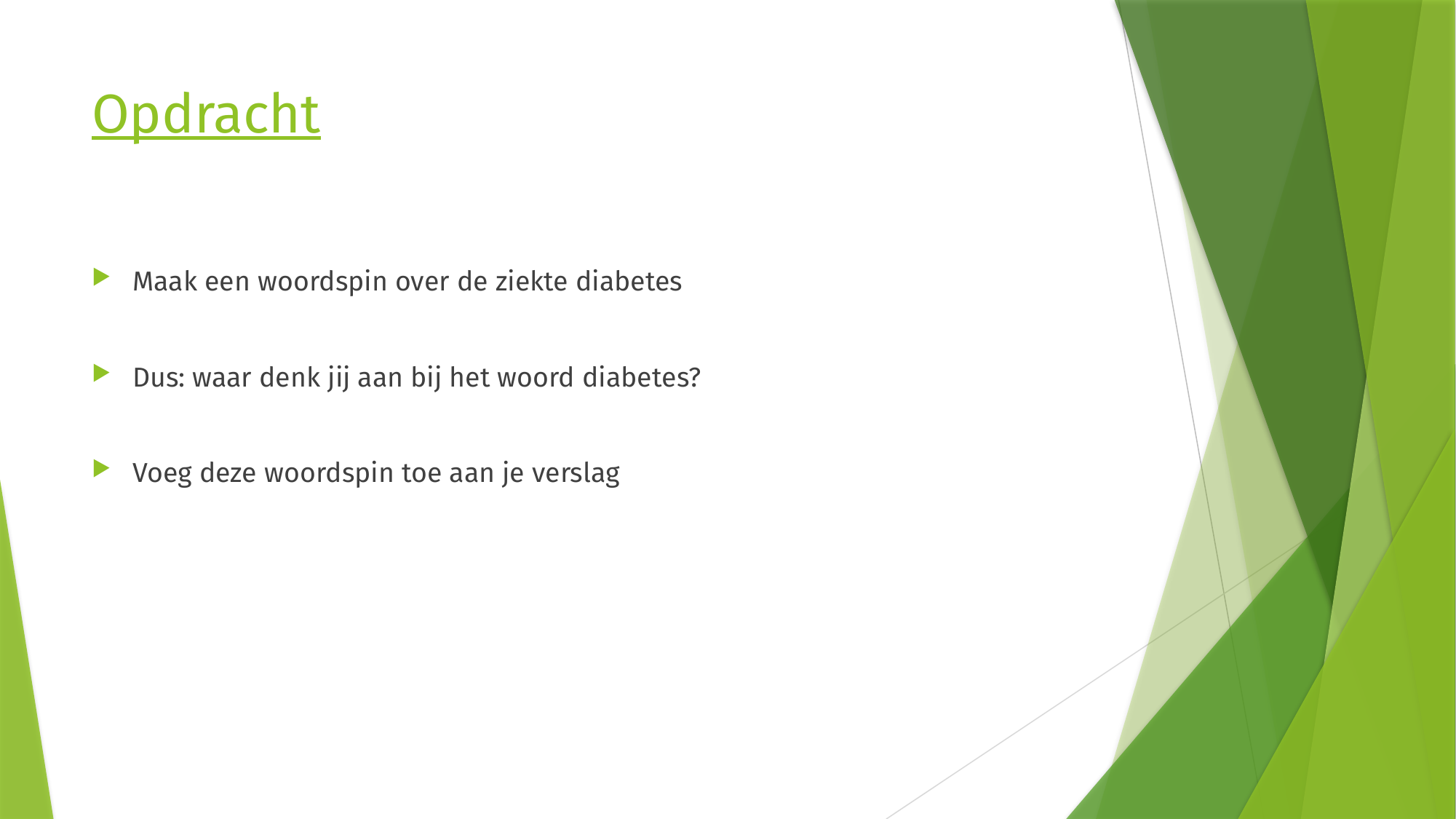

# Opdracht
Maak een woordspin over de ziekte diabetes

Dus: waar denk jij aan bij het woord diabetes?

Voeg deze woordspin toe aan je verslag